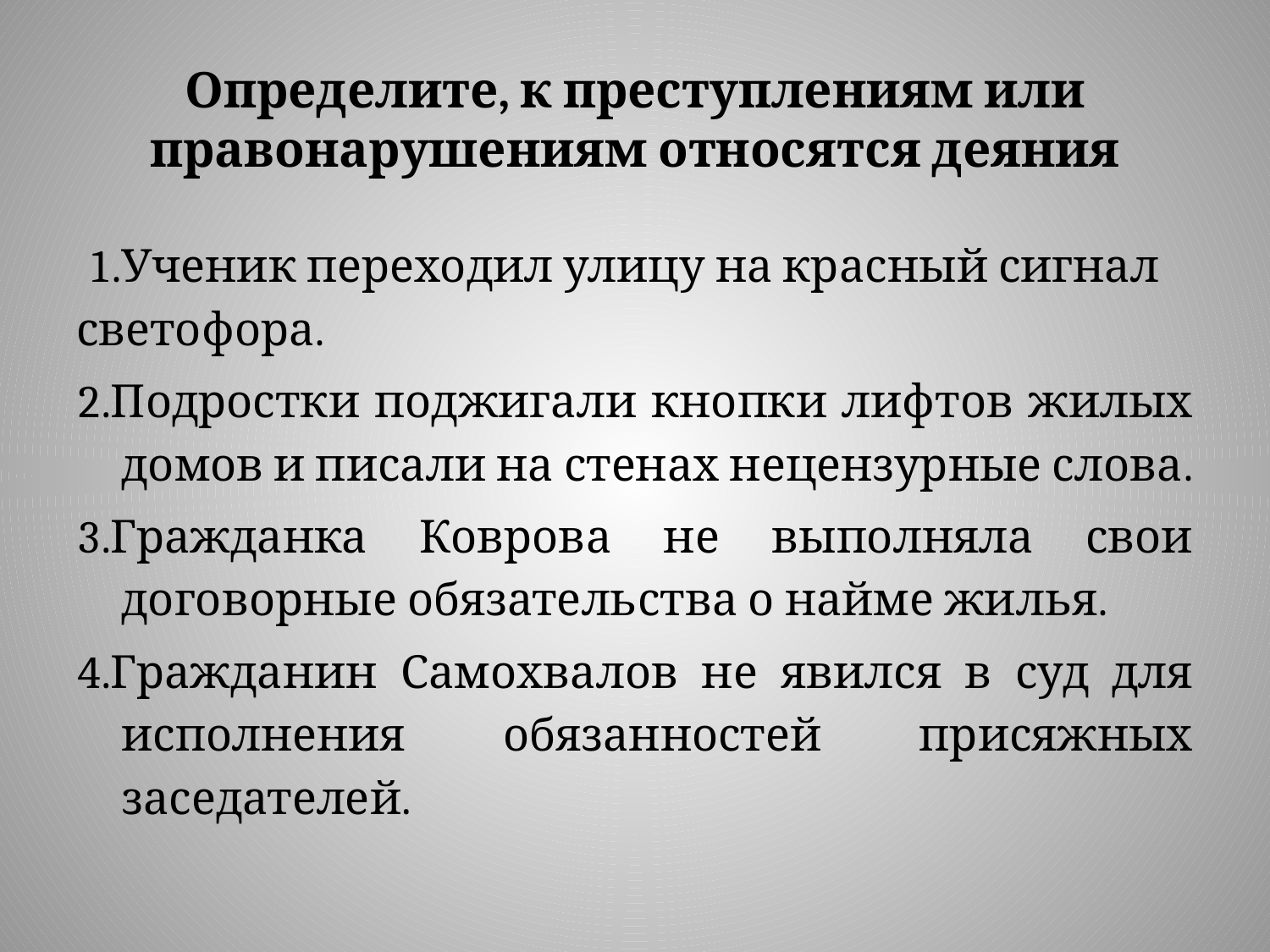

# Определите, к преступлениям или правонарушениям относятся деяния
 1.Ученик переходил улицу на красный сигнал светофора.
2.Подростки поджигали кнопки лифтов жилых домов и писали на стенах нецензурные слова.
3.Гражданка Коврова не выполняла свои договорные обязательства о найме жилья.
4.Гражданин Самохвалов не явился в суд для исполнения обязанностей присяжных заседателей.